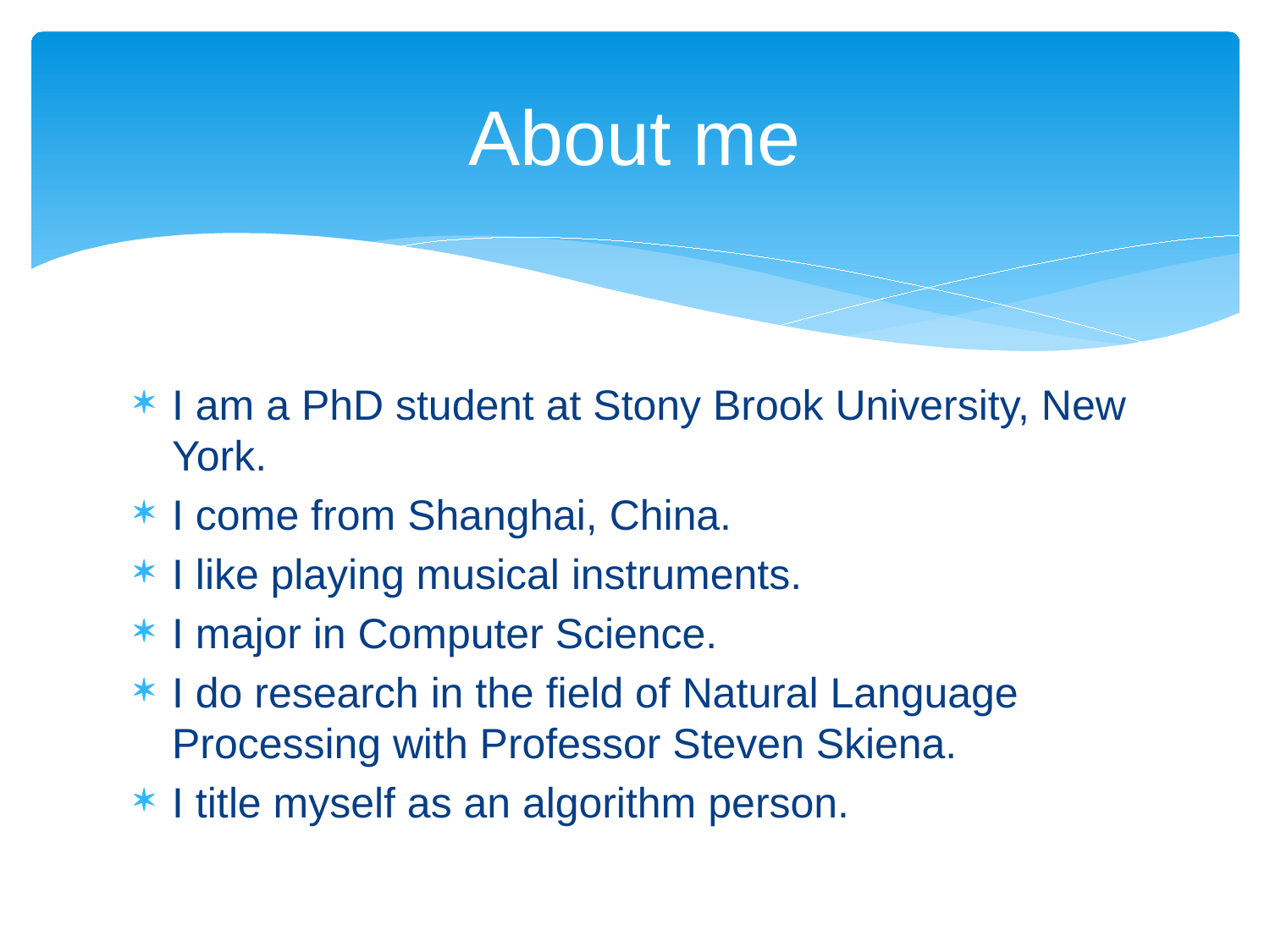

# About me
I am a PhD student at Stony Brook University, New York.
I come from Shanghai, China.
I like playing musical instruments.
I major in Computer Science.
I do research in the field of Natural Language Processing with Professor Steven Skiena.
I title myself as an algorithm person.